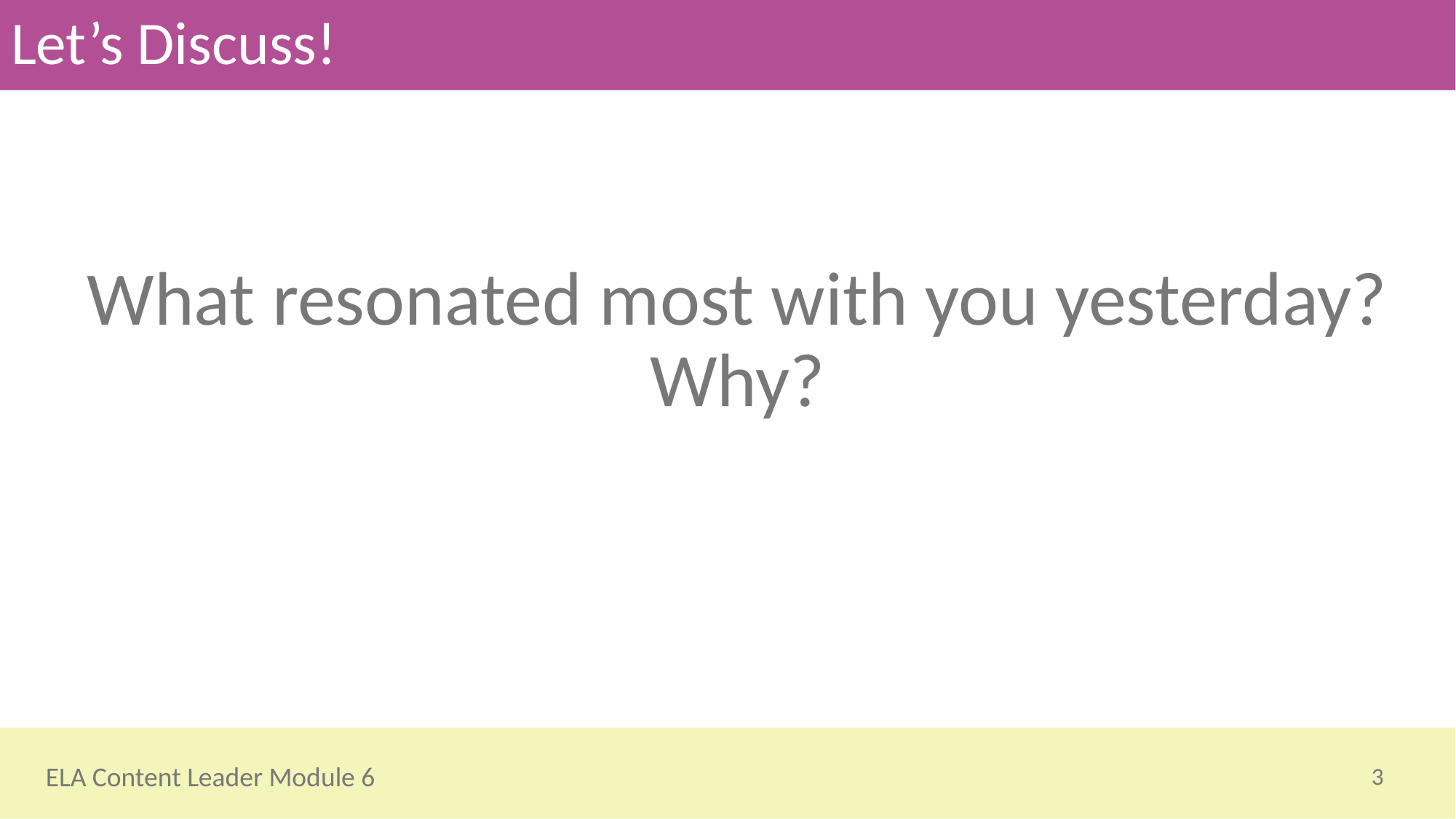

# Let’s Discuss!

What resonated most with you yesterday? Why?
3